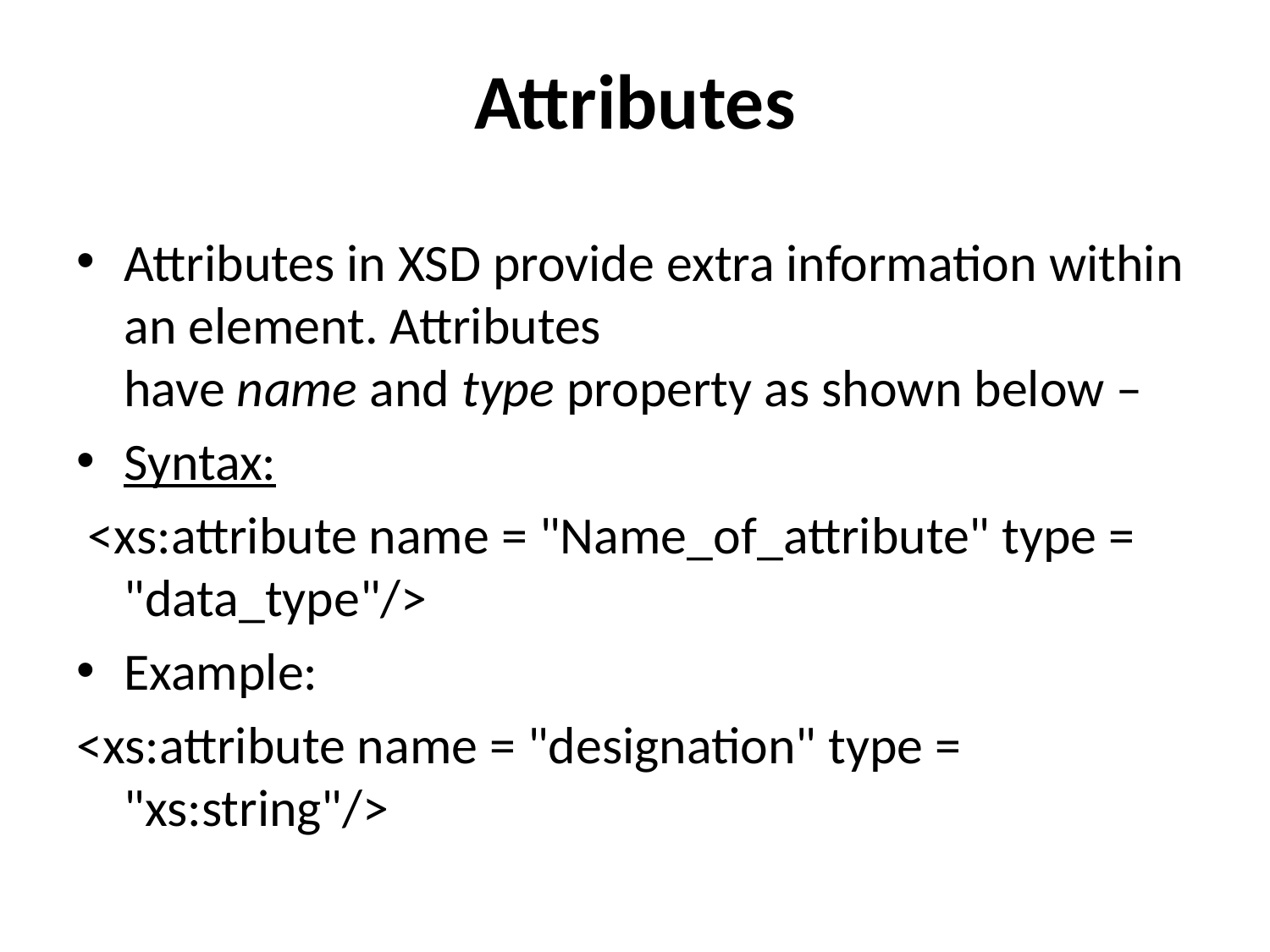

# Attributes
Attributes in XSD provide extra information within an element. Attributes have name and type property as shown below –
Syntax:
 <xs:attribute name = "Name_of_attribute" type = "data_type"/>
Example:
<xs:attribute name = "designation" type = "xs:string"/>